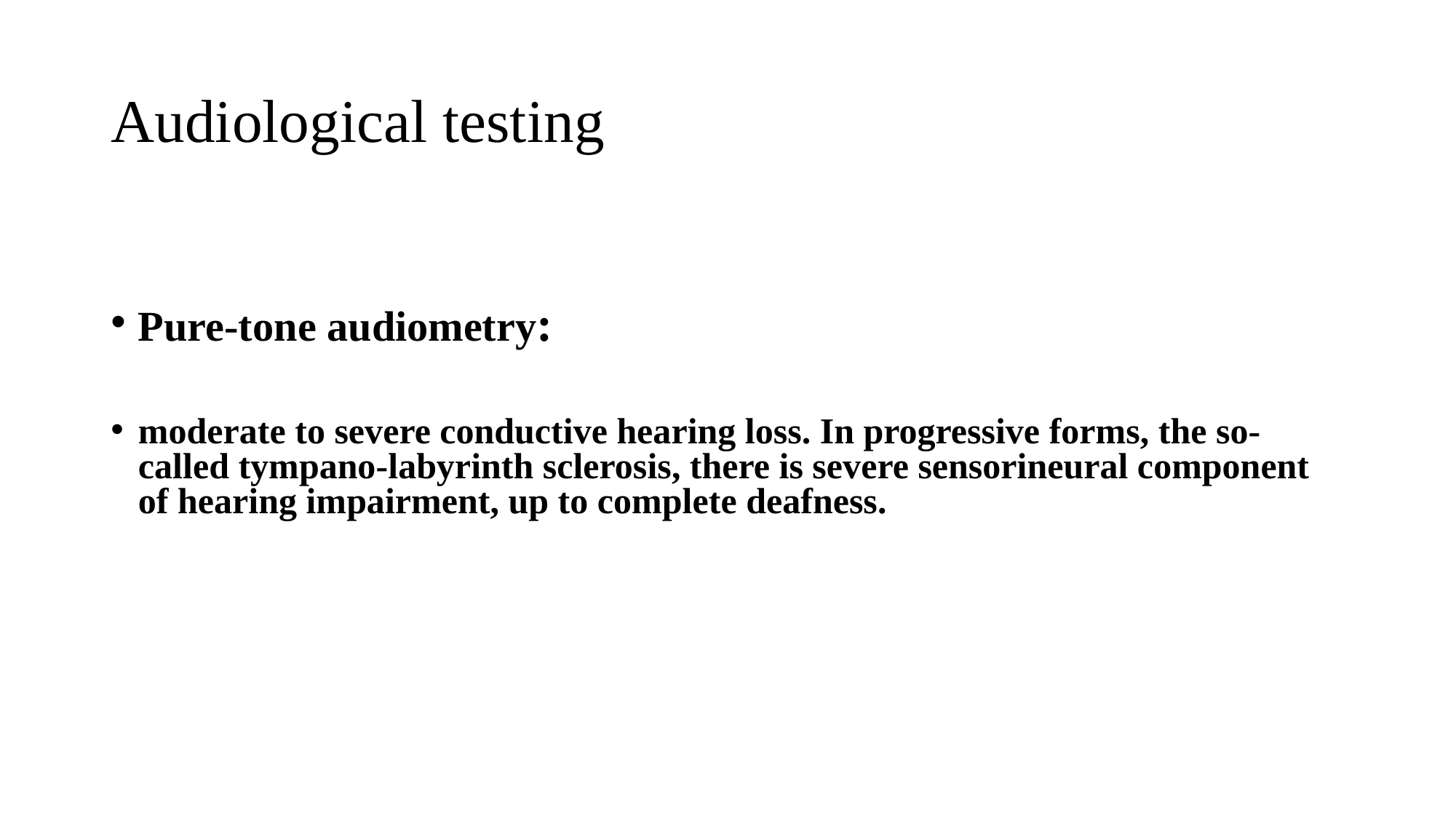

# Audiological testing

Pure-tone audiometry:

moderate to severe conductive hearing loss. In progressive forms, the so-called tympano-labyrinth sclerosis, there is severe sensorineural component of hearing impairment, up to complete deafness.